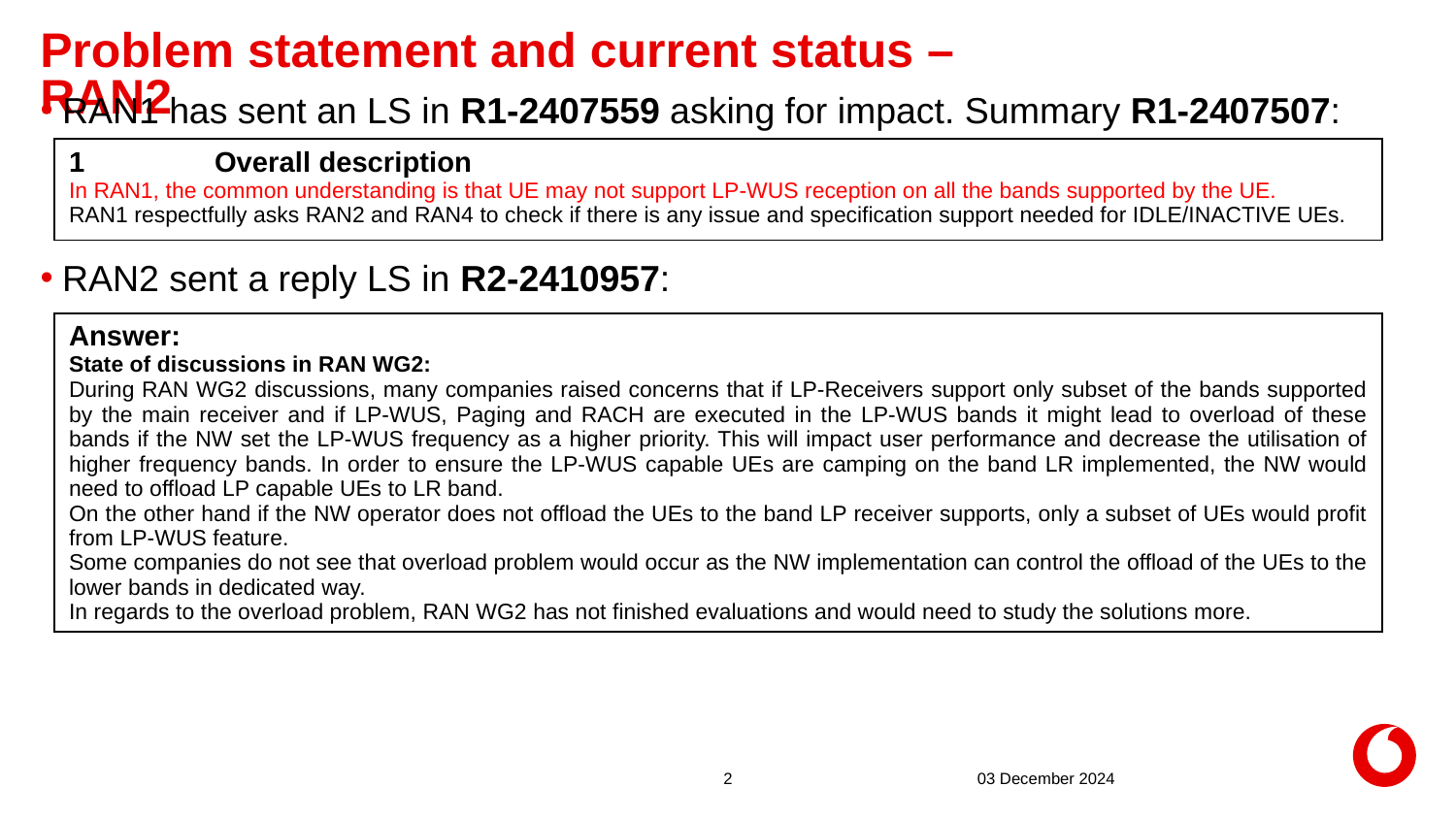

# Problem statement and current status – RAN2
RAN1 has sent an LS in R1-2407559 asking for impact. Summary R1-2407507:

RAN2 sent a reply LS in R2-2410957:

| 1 Overall description In RAN1, the common understanding is that UE may not support LP-WUS reception on all the bands supported by the UE. RAN1 respectfully asks RAN2 and RAN4 to check if there is any issue and specification support needed for IDLE/INACTIVE UEs. |
| --- |
| Answer: State of discussions in RAN WG2: During RAN WG2 discussions, many companies raised concerns that if LP-Receivers support only subset of the bands supported by the main receiver and if LP-WUS, Paging and RACH are executed in the LP-WUS bands it might lead to overload of these bands if the NW set the LP-WUS frequency as a higher priority. This will impact user performance and decrease the utilisation of higher frequency bands. In order to ensure the LP-WUS capable UEs are camping on the band LR implemented, the NW would need to offload LP capable UEs to LR band. On the other hand if the NW operator does not offload the UEs to the band LP receiver supports, only a subset of UEs would profit from LP-WUS feature. Some companies do not see that overload problem would occur as the NW implementation can control the offload of the UEs to the lower bands in dedicated way. In regards to the overload problem, RAN WG2 has not finished evaluations and would need to study the solutions more. |
| --- |
03 December 2024
2